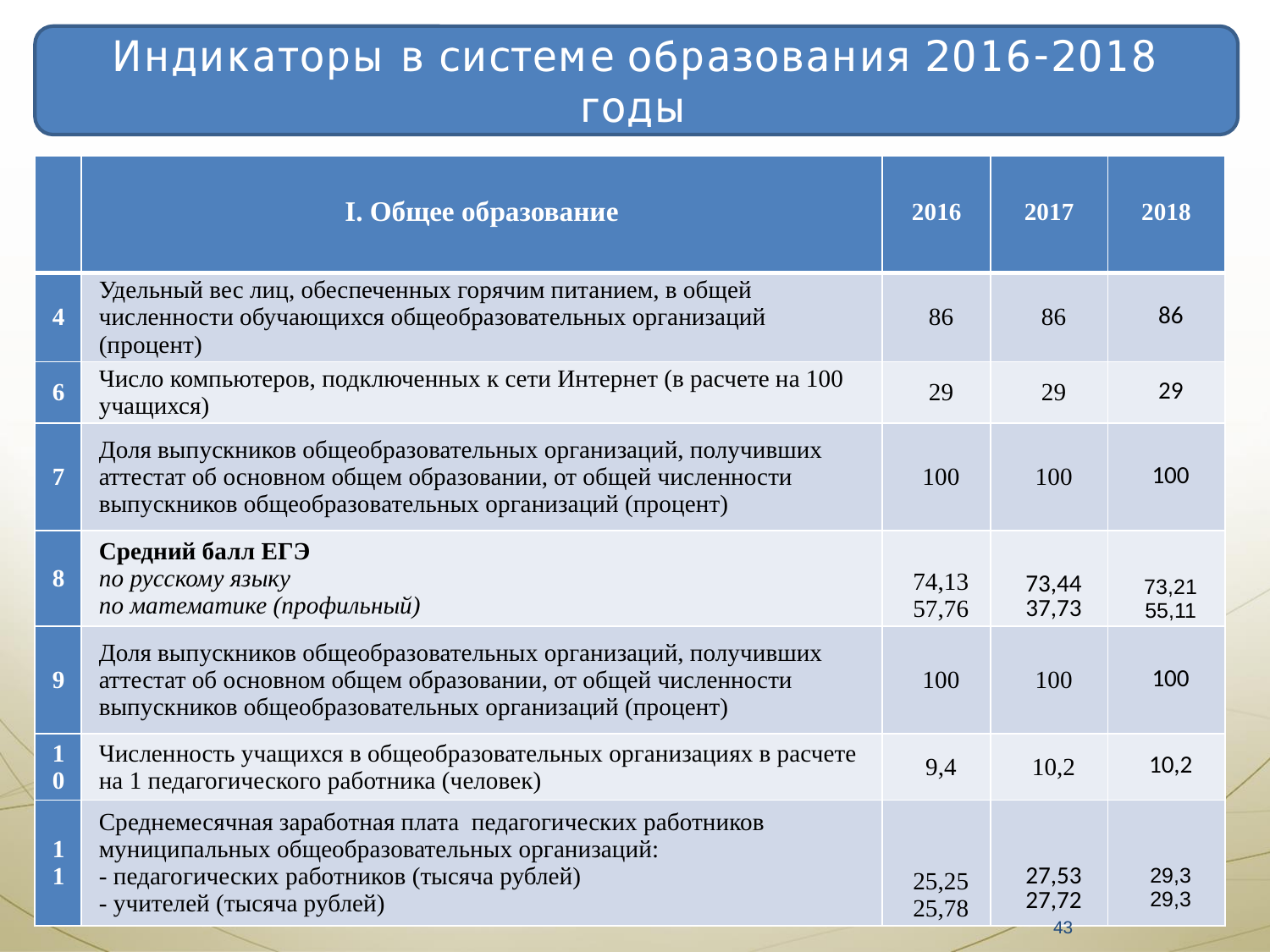

Индикаторы в системе образования 2016-2018 годы
|  | I. Общее образование | 2016 | 2017 | 2018 |
| --- | --- | --- | --- | --- |
| 4 | Удельный вес лиц, обеспеченных горячим питанием, в общей численности обучающихся общеобразовательных организаций (процент) | 86 | 86 | 86 |
| 6 | Число компьютеров, подключенных к сети Интернет (в расчете на 100 учащихся) | 29 | 29 | 29 |
| 7 | Доля выпускников общеобразовательных организаций, получивших аттестат об основном общем образовании, от общей численности выпускников общеобразовательных организаций (процент) | 100 | 100 | 100 |
| 8 | Средний балл ЕГЭ по русскому языку по математике (профильный) | 74,13 57,76 | 73,44 37,73 | 73,21 55,11 |
| 9 | Доля выпускников общеобразовательных организаций, получивших аттестат об основном общем образовании, от общей численности выпускников общеобразовательных организаций (процент) | 100 | 100 | 100 |
| 10 | Численность учащихся в общеобразовательных организациях в расчете на 1 педагогического работника (человек) | 9,4 | 10,2 | 10,2 |
| 11 | Среднемесячная заработная плата педагогических работников муниципальных общеобразовательных организаций: - педагогических работников (тысяча рублей) - учителей (тысяча рублей) | 25,25 25,78 | 27,53 27,72 | 29,3 29,3 |

43